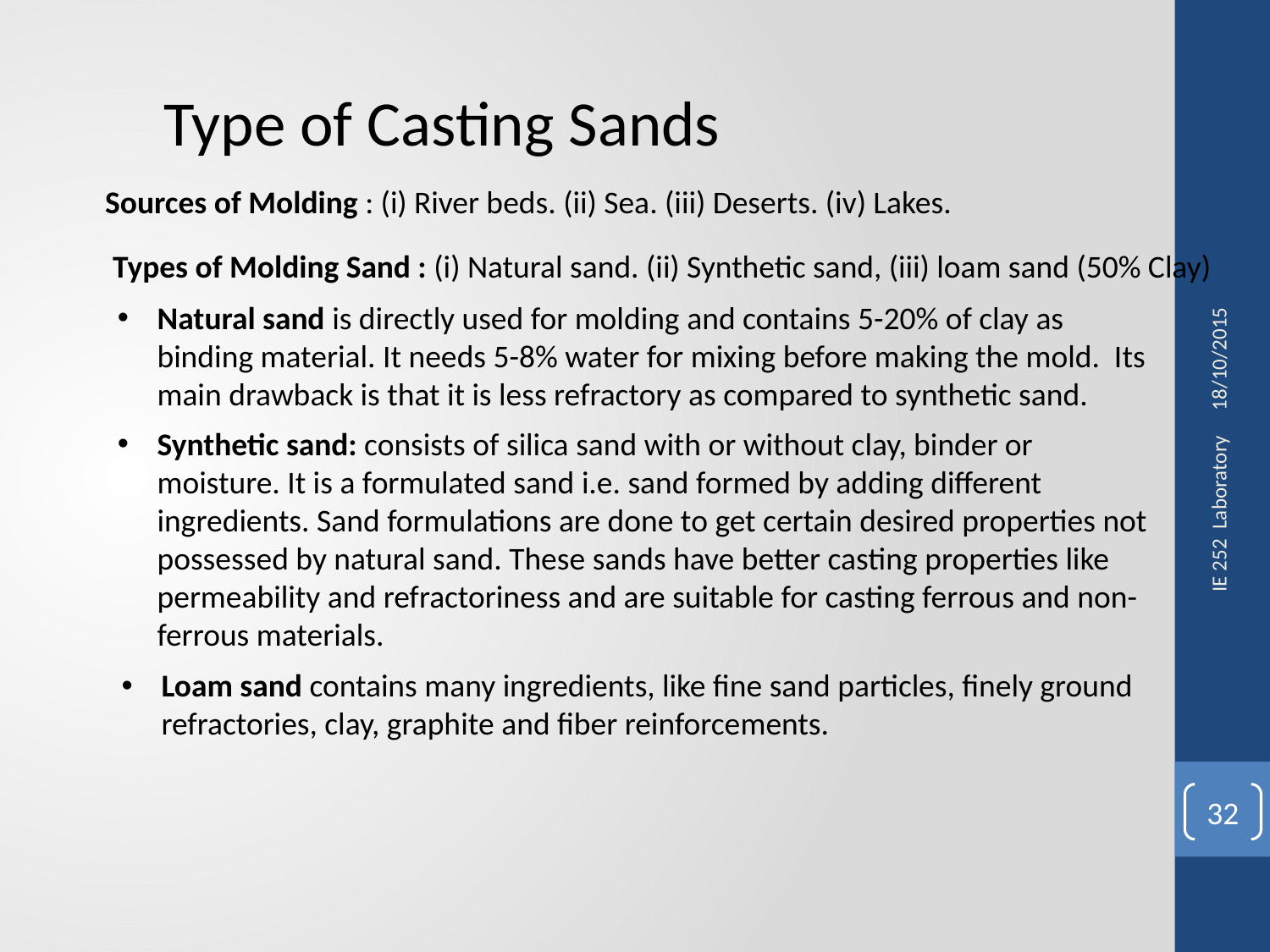

Type of Casting Sands
Sources of Molding : (i) River beds. (ii) Sea. (iii) Deserts. (iv) Lakes.

18/10/2015
Types of Molding Sand : (i) Natural sand. (ii) Synthetic sand, (iii) loam sand (50% Clay)
Natural sand is directly used for molding and contains 5-20% of clay as binding material. It needs 5-8% water for mixing before making the mold.  Its main drawback is that it is less refractory as compared to synthetic sand.
Synthetic sand: consists of silica sand with or without clay, binder or moisture. It is a formulated sand i.e. sand formed by adding different ingredients. Sand formulations are done to get certain desired properties not possessed by natural sand. These sands have better casting properties like permeability and refractoriness and are suitable for casting ferrous and non-ferrous materials.
IE 252  Laboratory
Loam sand contains many ingredients, like fine sand particles, finely ground refractories, clay, graphite and fiber reinforcements.
32